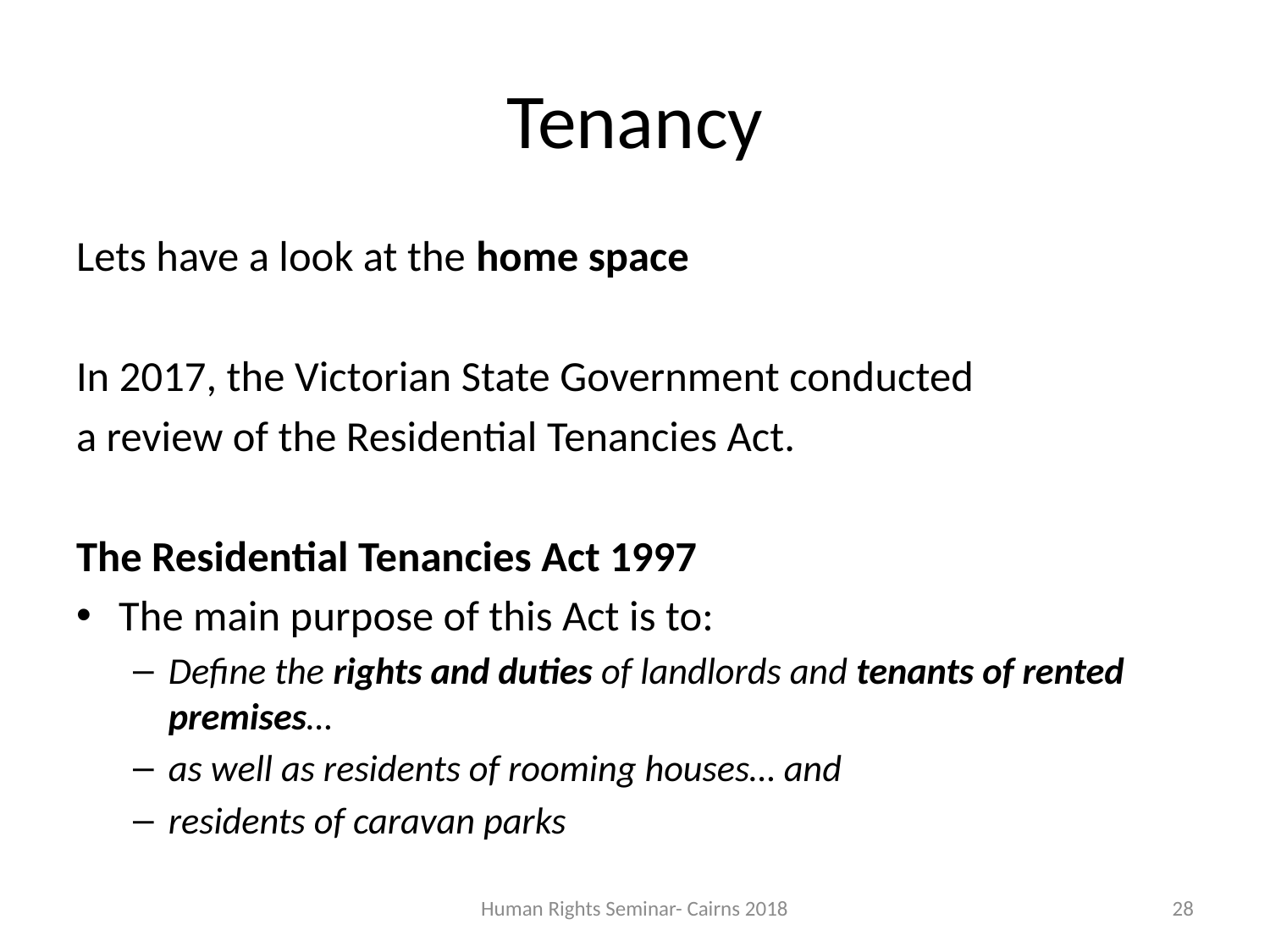

# Tenancy
Lets have a look at the home space

In 2017, the Victorian State Government conducted
a review of the Residential Tenancies Act.

The Residential Tenancies Act 1997
The main purpose of this Act is to:
Define the rights and duties of landlords and tenants of rented premises…
as well as residents of rooming houses… and
residents of caravan parks

Human Rights Seminar- Cairns 2018
28